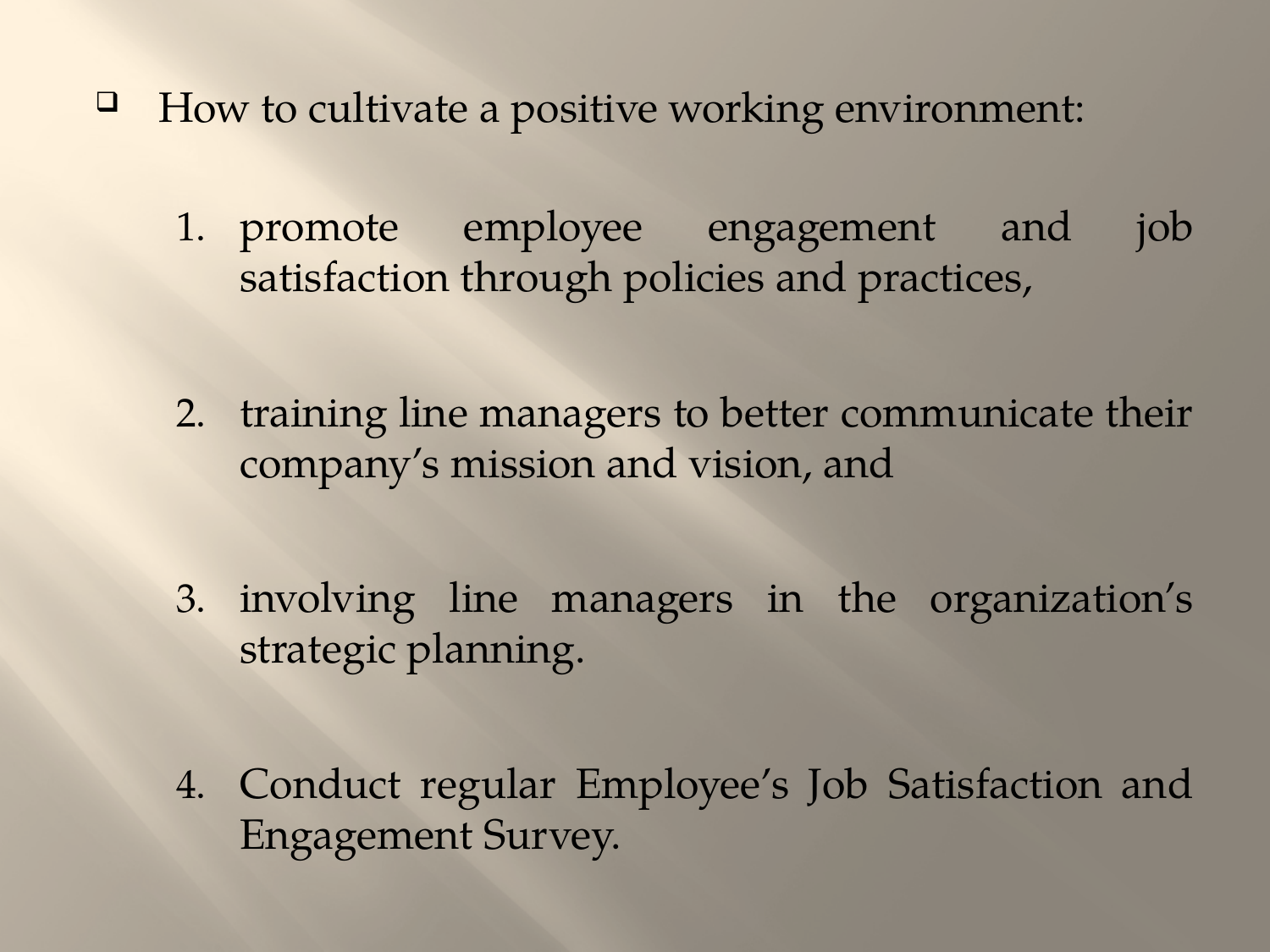

How to cultivate a positive working environment:

promote employee engagement and job satisfaction through policies and practices,

training line managers to better communicate their company’s mission and vision, and

involving line managers in the organization’s strategic planning.

Conduct regular Employee’s Job Satisfaction and Engagement Survey.